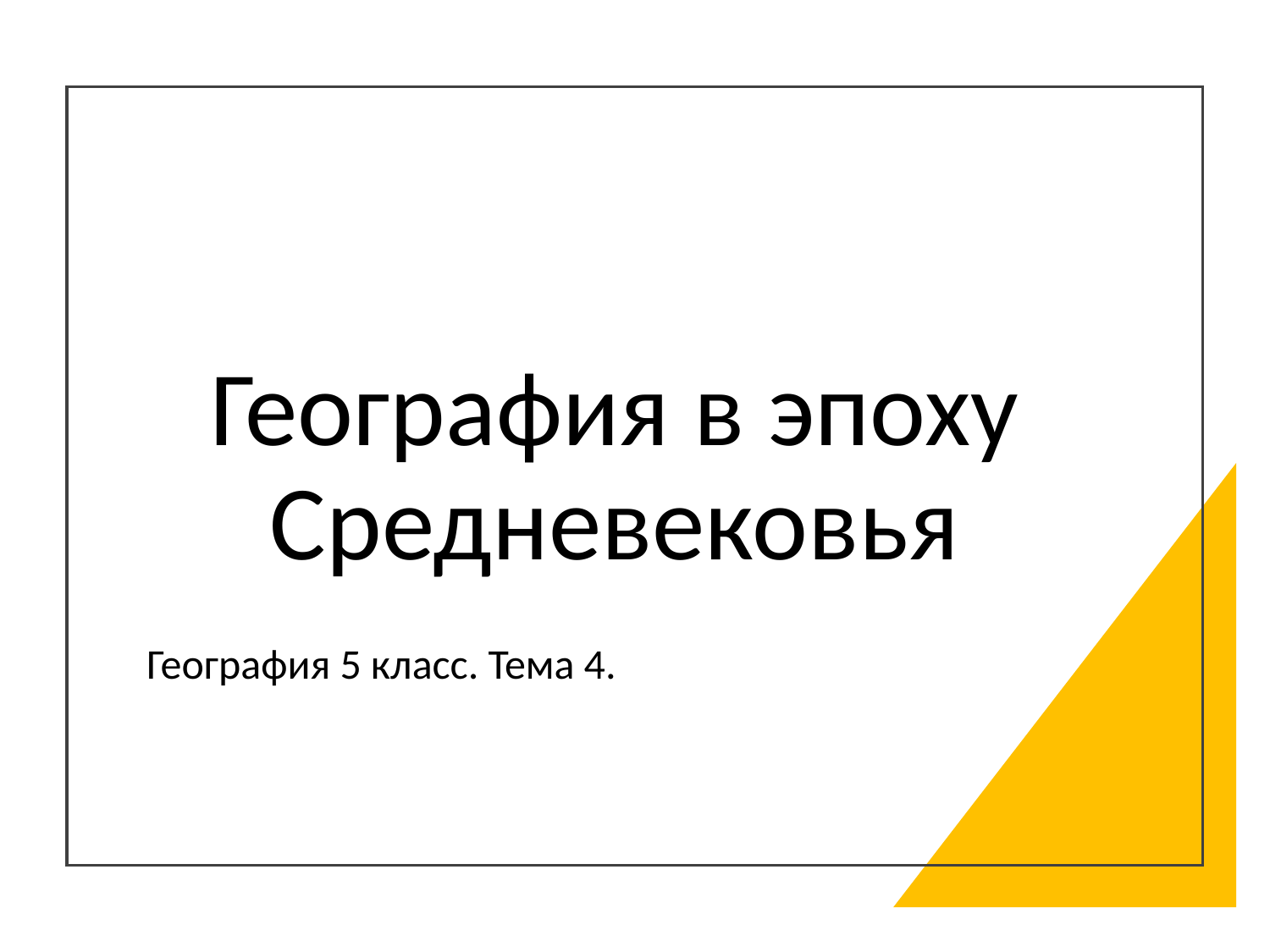

# География в эпоху Средневековья

География 5 класс. Тема 4.